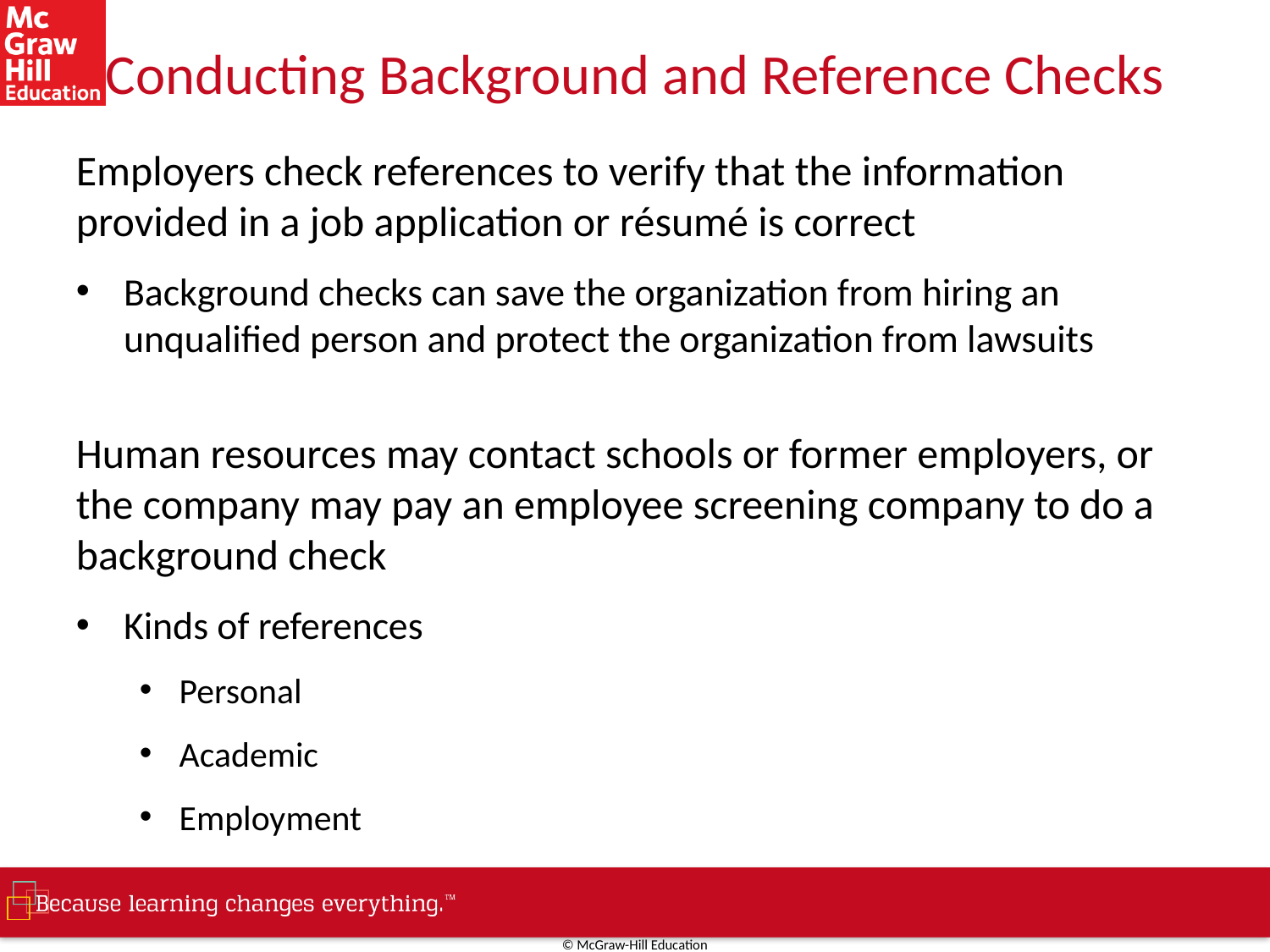

# Conducting Background and Reference Checks
Employers check references to verify that the information provided in a job application or résumé is correct
Background checks can save the organization from hiring an unqualified person and protect the organization from lawsuits

Human resources may contact schools or former employers, or the company may pay an employee screening company to do a background check
Kinds of references
Personal
Academic
Employment